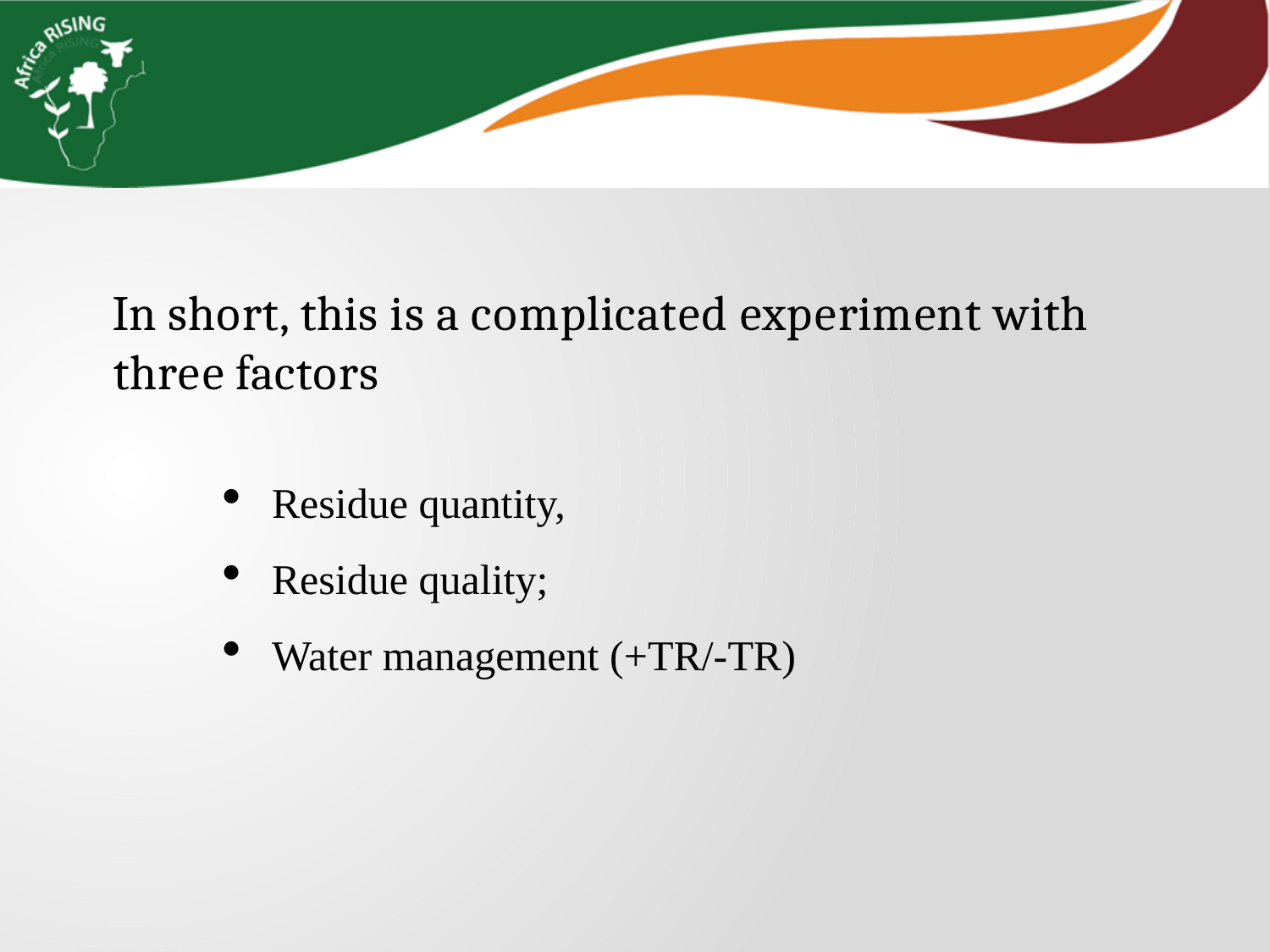

In short, this is a complicated experiment with three factors
Residue quantity,
Residue quality;
Water management (+TR/-TR)